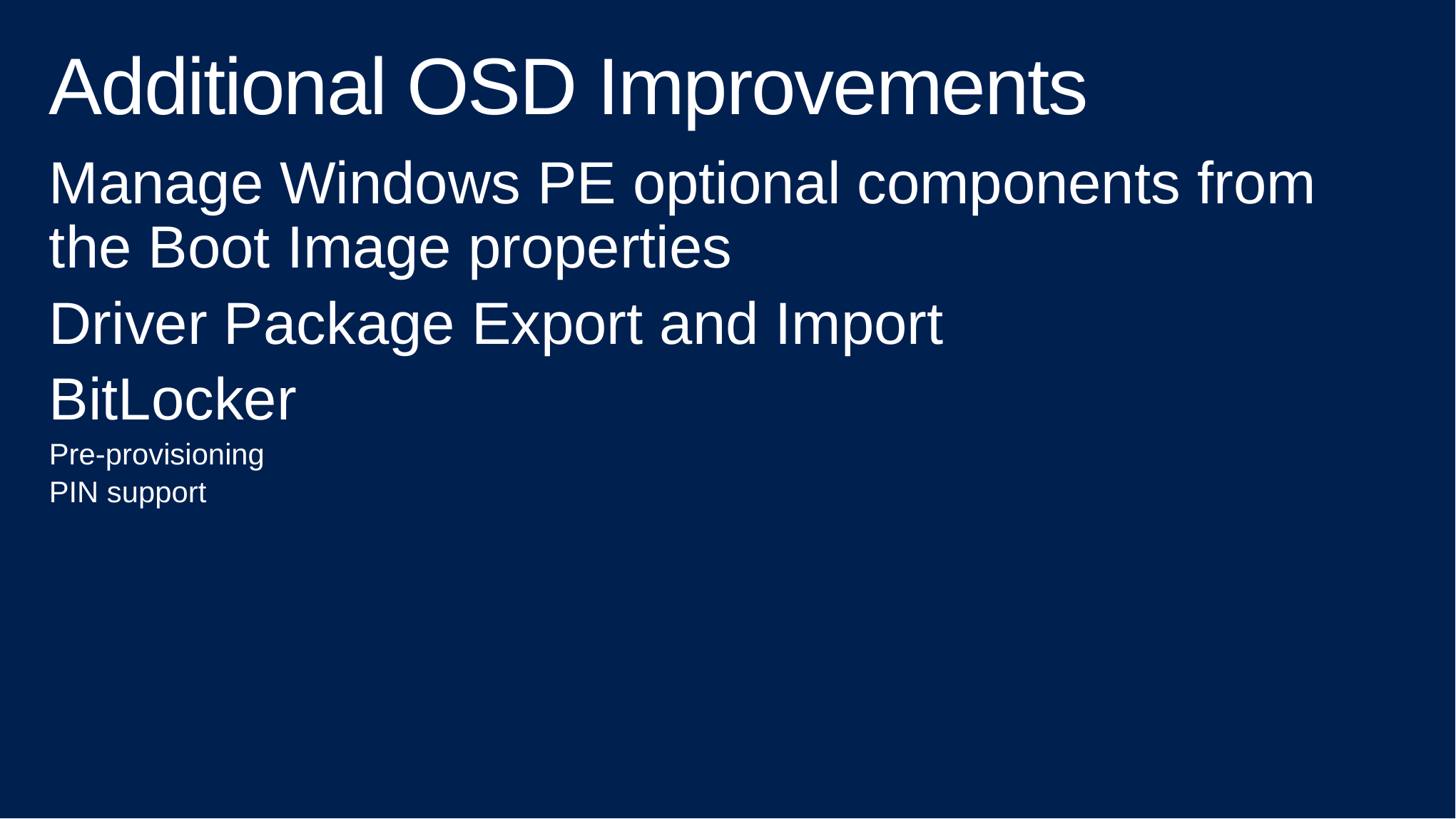

# Additional OSD Improvements
Manage Windows PE optional components from the Boot Image properties
Driver Package Export and Import
BitLocker
Pre-provisioning
PIN support